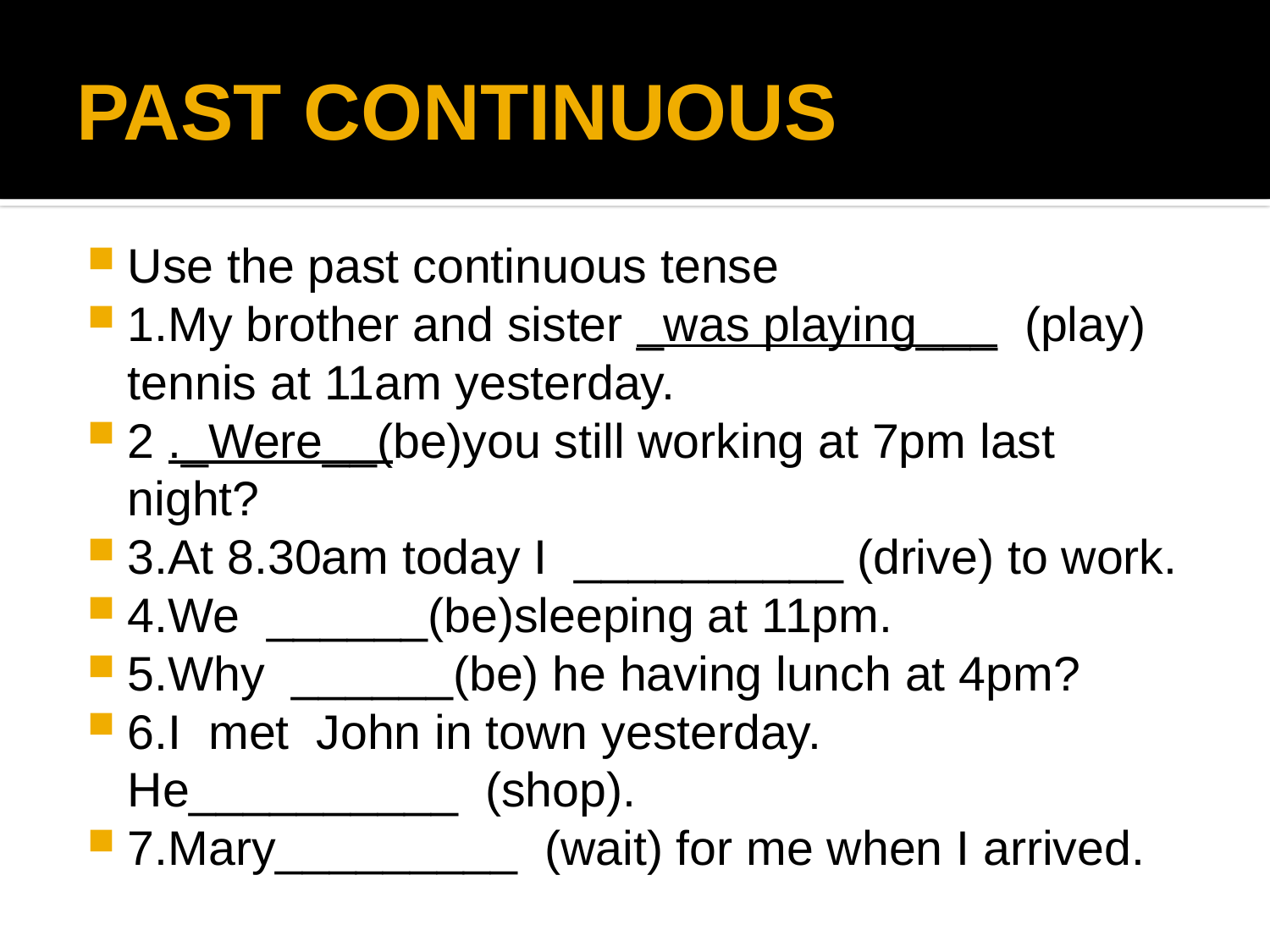

# PAST CONTINUOUS
Use the past continuous tense
1.My brother and sister _was playing___  (play) tennis at 11am yesterday.
2 ._Were__(be)you still working at 7pm last night?
3.At 8.30am today I  __________ (drive) to work.
4.We  ______(be)sleeping at 11pm.
5.Why  ______(be) he having lunch at 4pm?
6.I  met  John in town yesterday. He__________  (shop).
7.Mary_________  (wait) for me when I arrived.